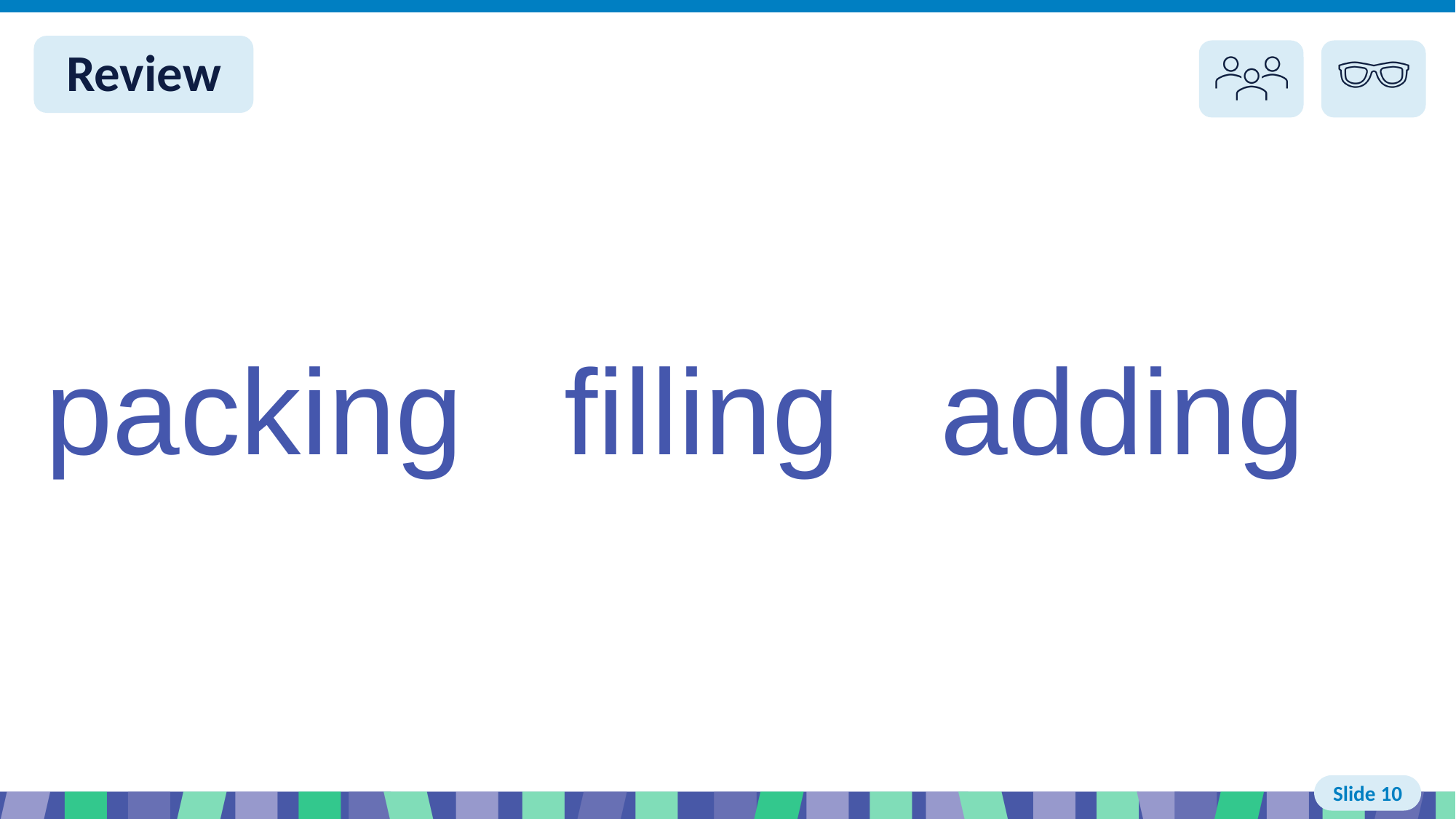

# Slide 10 Review You do
packing   filling   adding